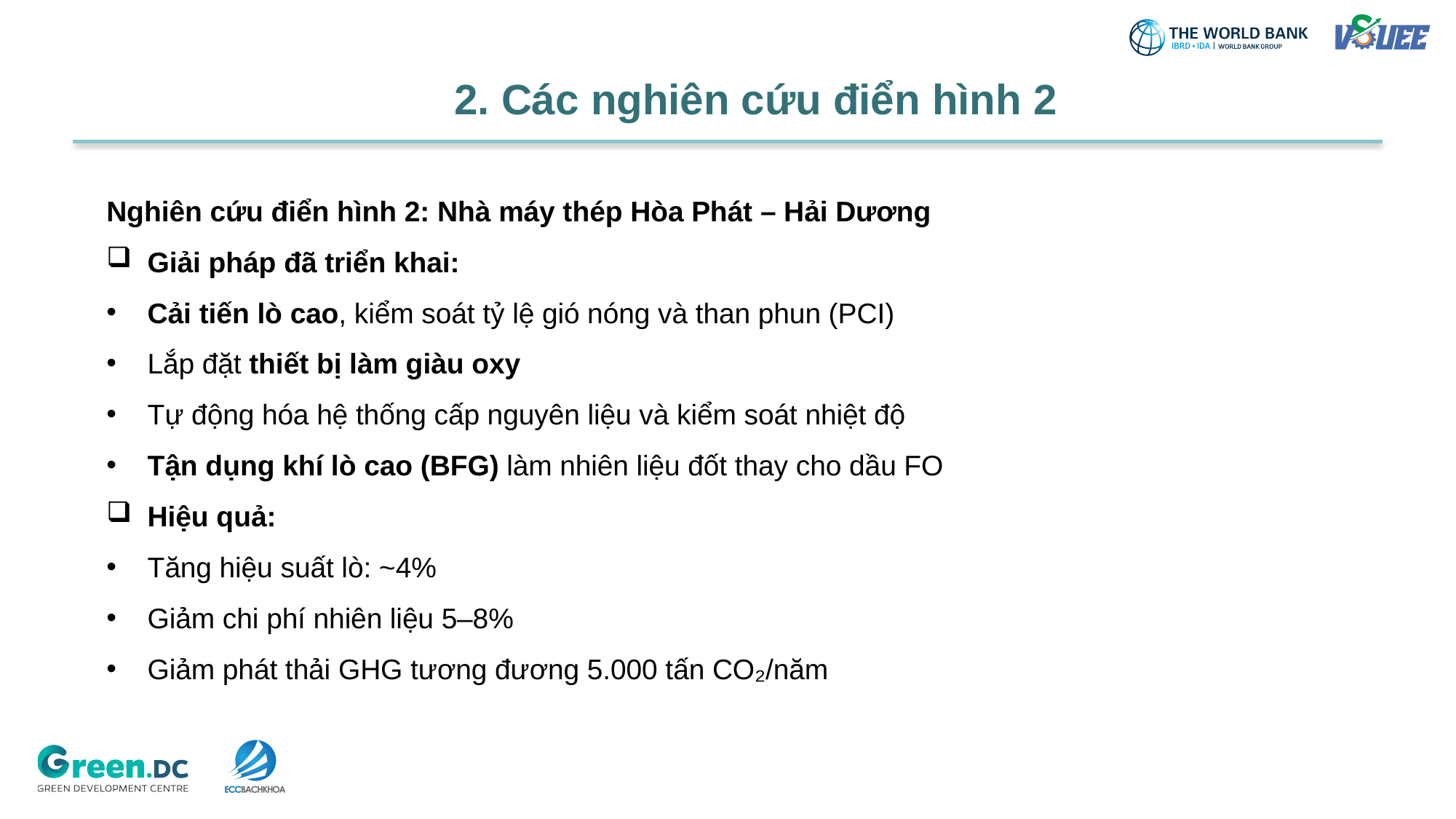

2. Các nghiên cứu điển hình 2
Nghiên cứu điển hình 2: Nhà máy thép Hòa Phát – Hải Dương
Giải pháp đã triển khai:
Cải tiến lò cao, kiểm soát tỷ lệ gió nóng và than phun (PCI)
Lắp đặt thiết bị làm giàu oxy
Tự động hóa hệ thống cấp nguyên liệu và kiểm soát nhiệt độ
Tận dụng khí lò cao (BFG) làm nhiên liệu đốt thay cho dầu FO
Hiệu quả:
Tăng hiệu suất lò: ~4%
Giảm chi phí nhiên liệu 5–8%
Giảm phát thải GHG tương đương 5.000 tấn CO₂/năm